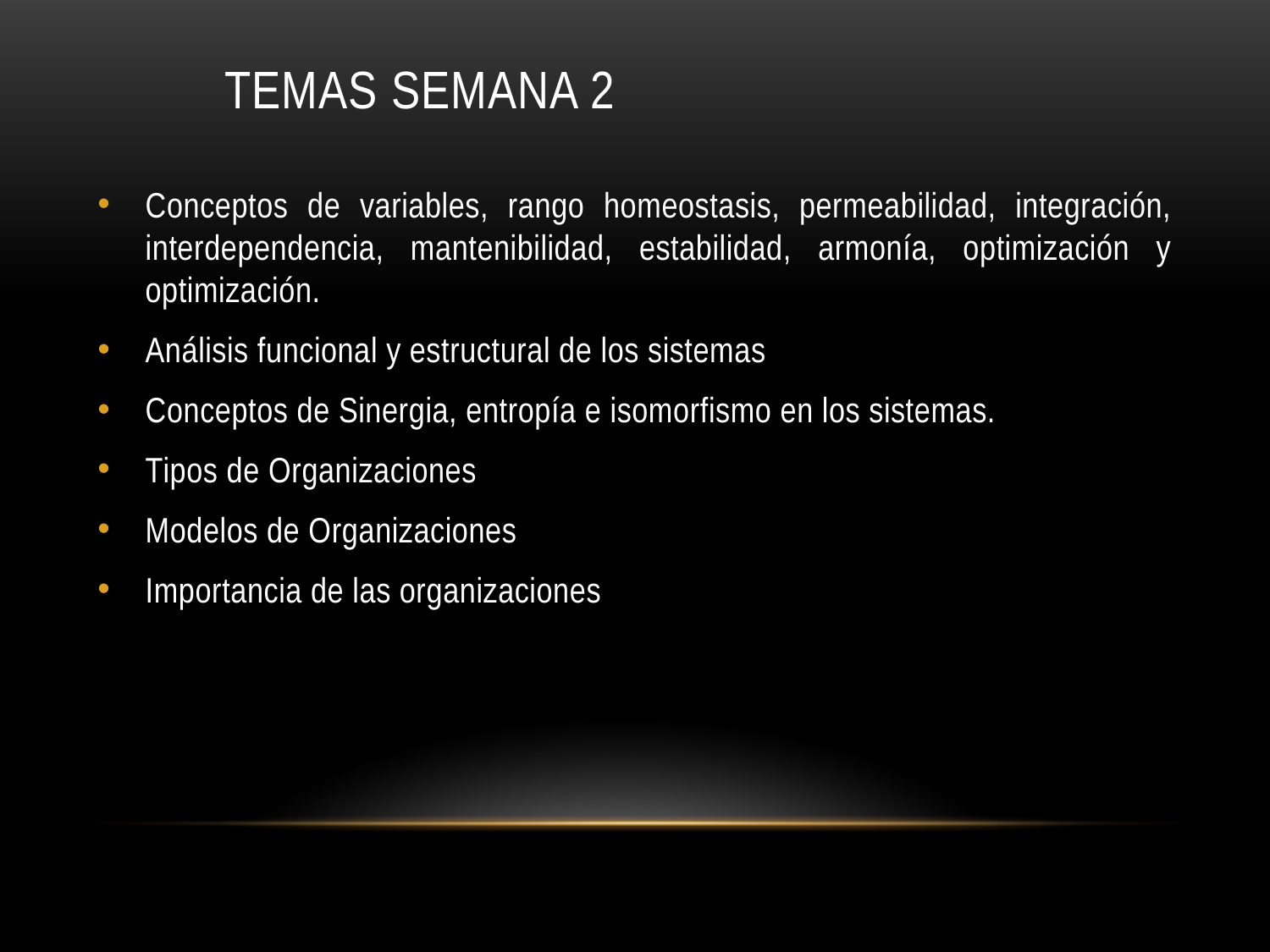

# temas semana 2
Conceptos de variables, rango homeostasis, permeabilidad, integración, interdependencia, mantenibilidad, estabilidad, armonía, optimización y optimización.
Análisis funcional y estructural de los sistemas
Conceptos de Sinergia, entropía e isomorfismo en los sistemas.
Tipos de Organizaciones
Modelos de Organizaciones
Importancia de las organizaciones